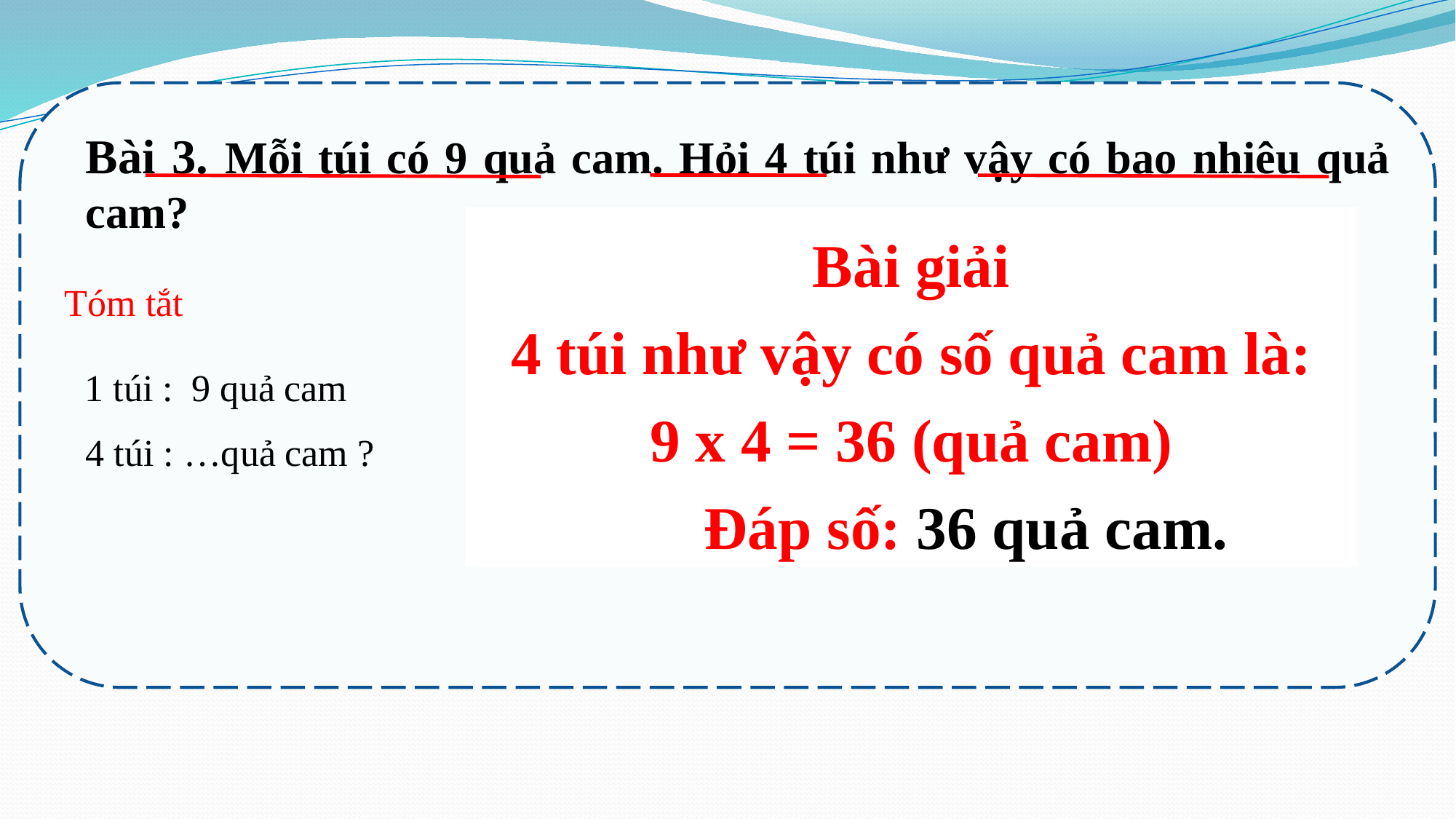

T
Bài 3. Mỗi túi có 9 quả cam. Hỏi 4 túi như vậy có bao nhiêu quả cam?
Bài giải
4 túi như vậy có số quả cam là:
9 x 4 = 36 (quả cam)
	Đáp số: 36 quả cam.
Tóm tắt
1 túi :  9 quả cam
4 túi : …quả cam ?